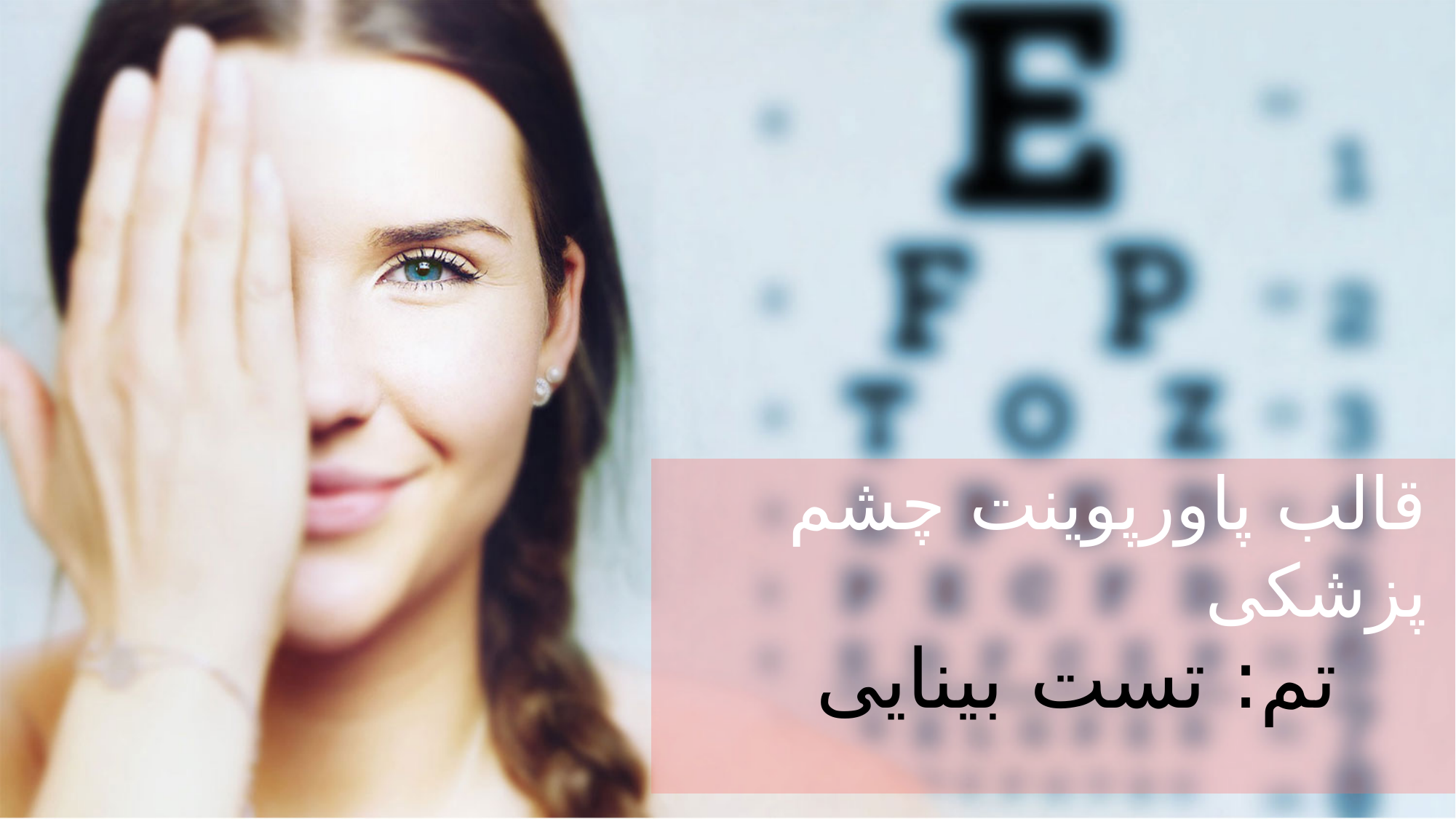

قالب پاورپوینت چشم پزشکی
تم: تست بینایی